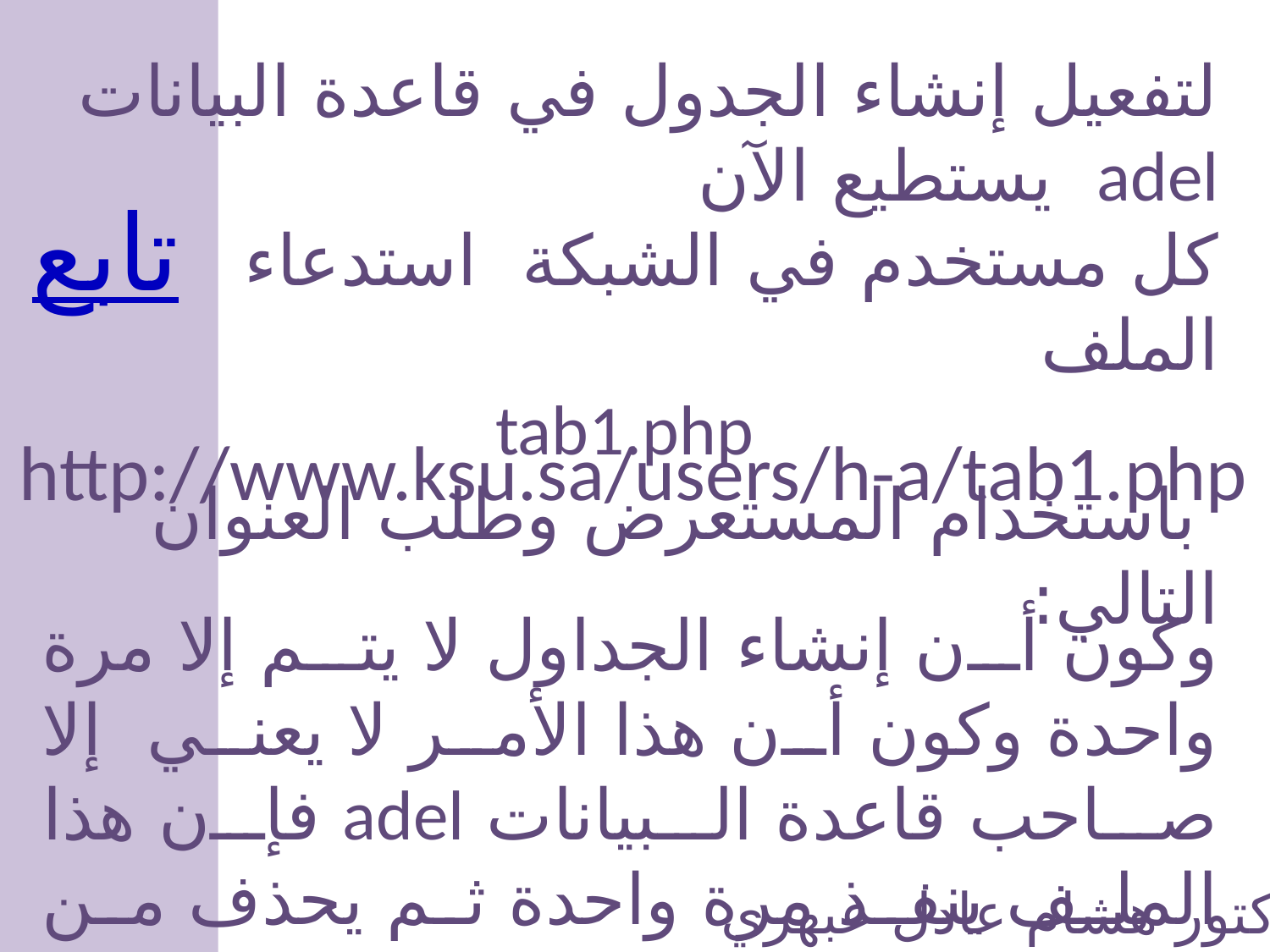

لتفعيل إنشاء الجدول في قاعدة البيانات adel  يستطيع الآن
كل مستخدم في الشبكة  استدعاء الملف
 tab1.php
 باستخدام المستعرض وطلب العنوان التالي:
تابع
http://www.ksu.sa/users/h-a/tab1.php
وكون أن إنشاء الجداول لا يتم إلا مرة واحدة وكون أن هذا الأمر لا يعني  إلا صاحب قاعدة البيانات adel فإن هذا الملف ينفذ مرة واحدة ثم يحذف من الموقع
الدكتور هشام عادل عبهري